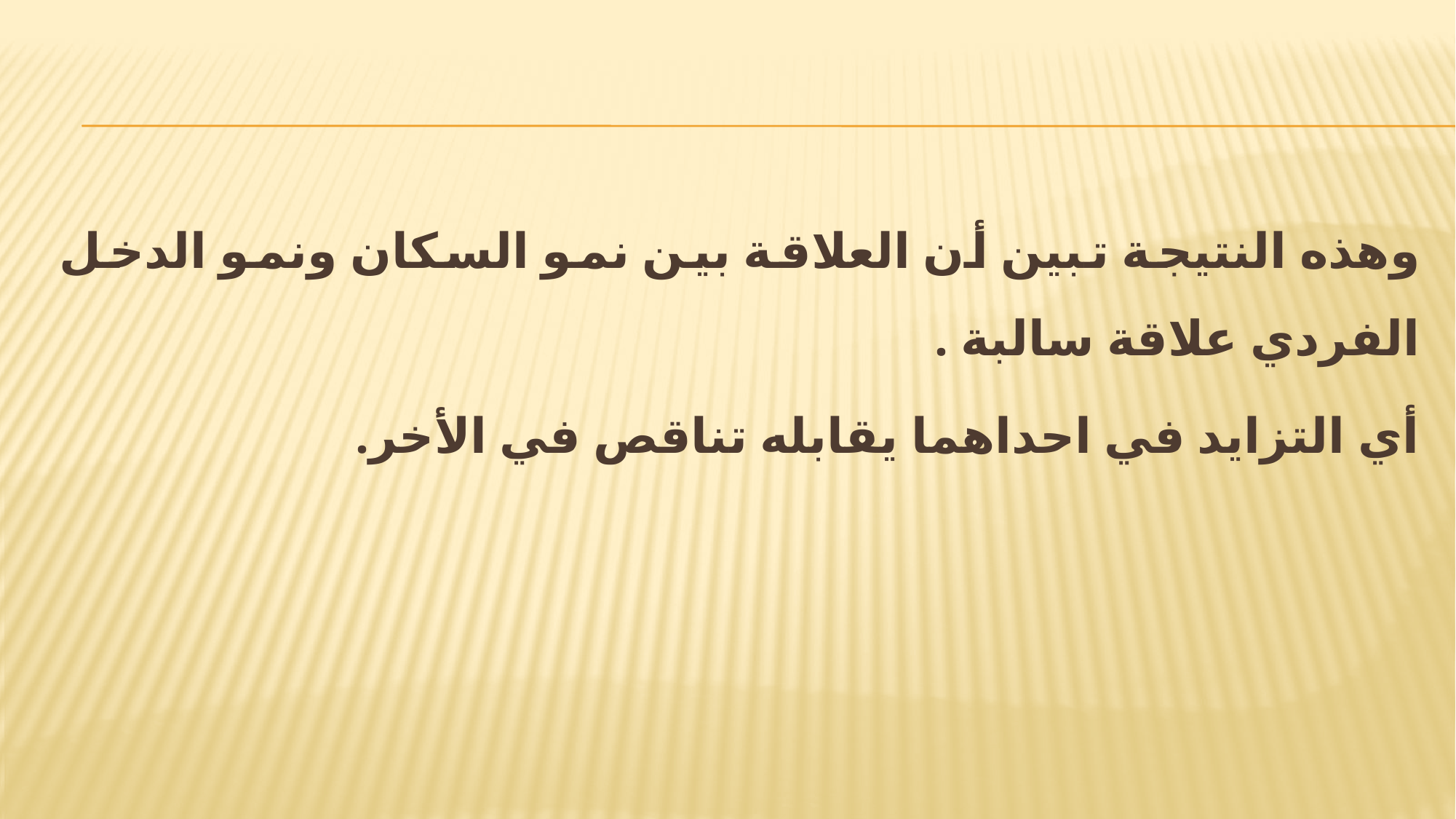

وهذه النتيجة تبين أن العلاقة بين نمو السكان ونمو الدخل الفردي علاقة سالبة .
أي التزايد في احداهما يقابله تناقص في الأخر.